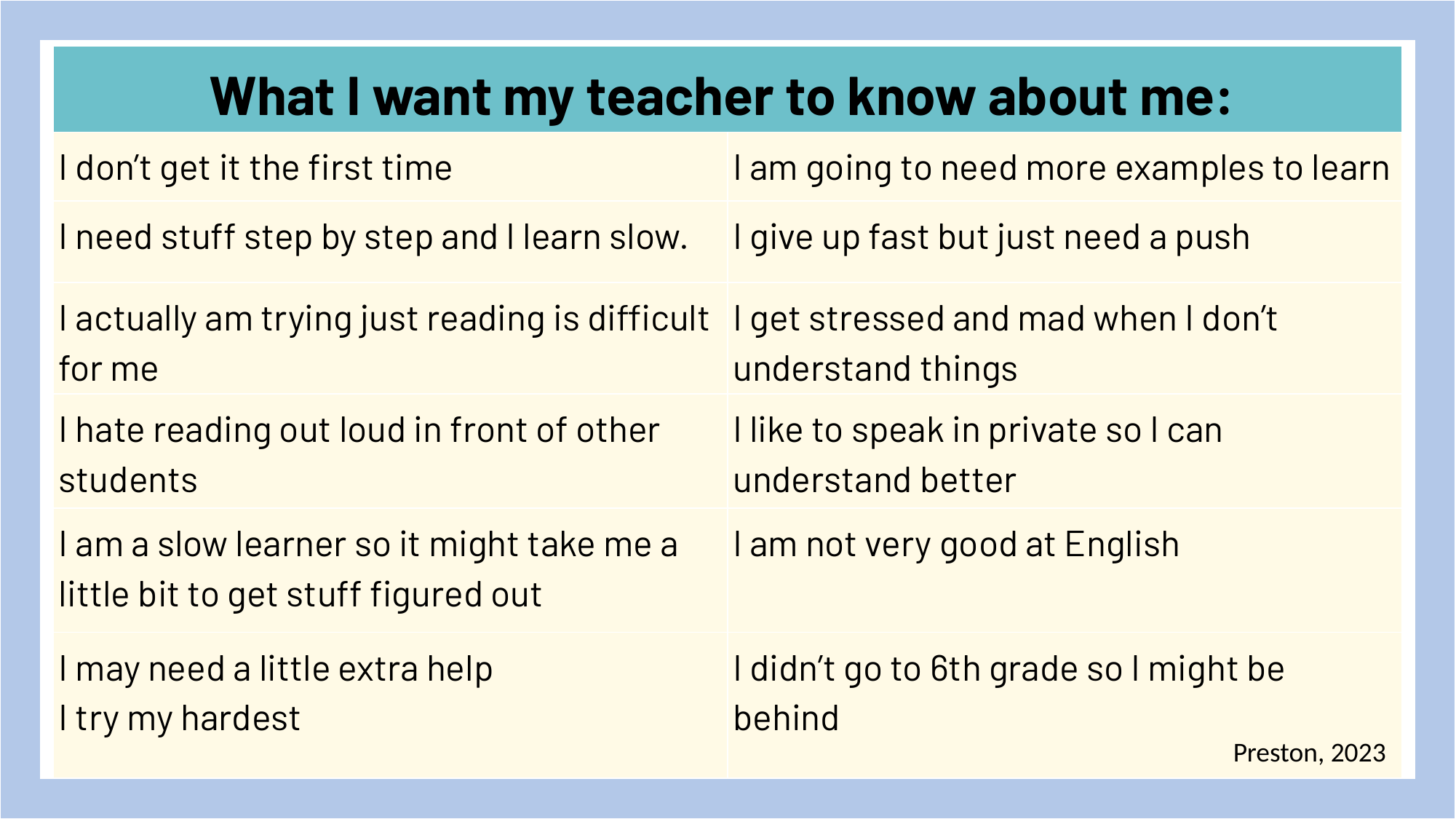

| What I want my teacher to know about me: |  |
| --- | --- |
| I don’t get it the first time | I am going to need more examples to learn |
| I need stuff step by step and I learn slow. | I give up fast but just need a push |
| I actually am trying just reading is difficult for me | I get stressed and mad when I don’t understand things |
| I hate reading out loud in front of other students | I like to speak in private so I can understand better |
| I am a slow learner so it might take me a little bit to get stuff figured out | I am not very good at English |
| I may need a little extra help I try my hardest | I didn’t go to 6th grade so I might be behind |
|  |  |
Preston, 2023